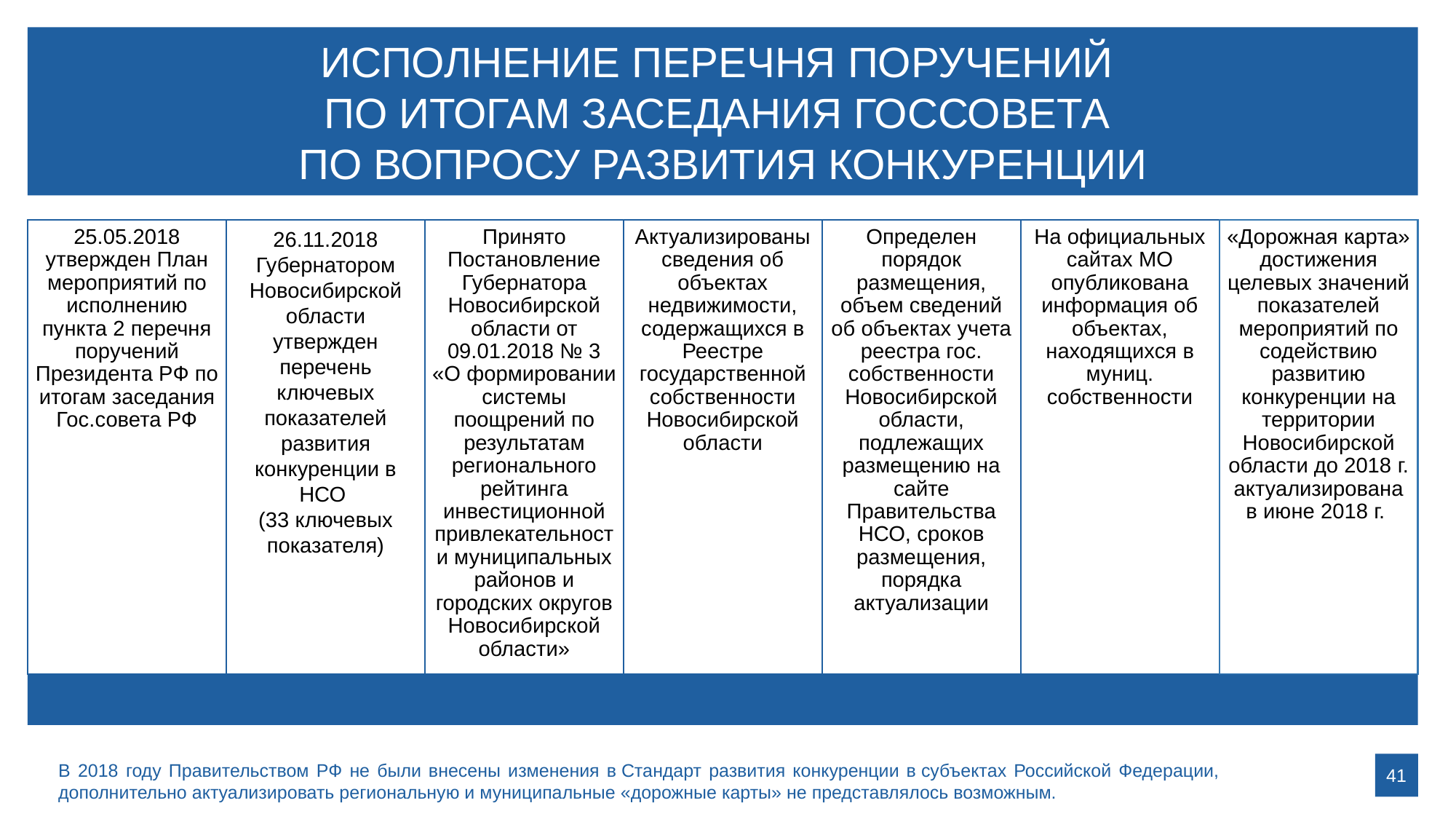

ИСПОЛНЕНИЕ ПЕРЕЧНЯ ПОРУЧЕНИЙ
ПО ИТОГАМ ЗАСЕДАНИЯ ГОССОВЕТА
ПО ВОПРОСУ РАЗВИТИЯ КОНКУРЕНЦИИ
25.05.2018 утвержден План мероприятий по исполнению пункта 2 перечня поручений Президента РФ по итогам заседания Гос.совета РФ
26.11.2018 Губернатором Новосибирской области утвержден перечень ключевых показателей развития конкуренции в НСО
(33 ключевых показателя)
Принято Постановление Губернатора Новосибирской области от 09.01.2018 № 3 «О формировании системы поощрений по результатам регионального рейтинга инвестиционной привлекательности муниципальных районов и городских округов Новосибирской области»
Актуализированы сведения об объектах недвижимости, содержащихся в Реестре государственной собственности Новосибирской области
Определен порядок размещения, объем сведений об объектах учета реестра гос. собственности Новосибирской области, подлежащих размещению на сайте Правительства НСО, сроков размещения, порядка актуализации
На официальных сайтах МО опубликована информация об объектах, находящихся в муниц. собственности
«Дорожная карта» достижения целевых значений показателей мероприятий по содействию развитию конкуренции на территории Новосибирской области до 2018 г. актуализирована в июне 2018 г.
В 2018 году Правительством РФ не были внесены изменения в Стандарт развития конкуренции в субъектах Российской Федерации, дополнительно актуализировать региональную и муниципальные «дорожные карты» не представлялось возможным.
41